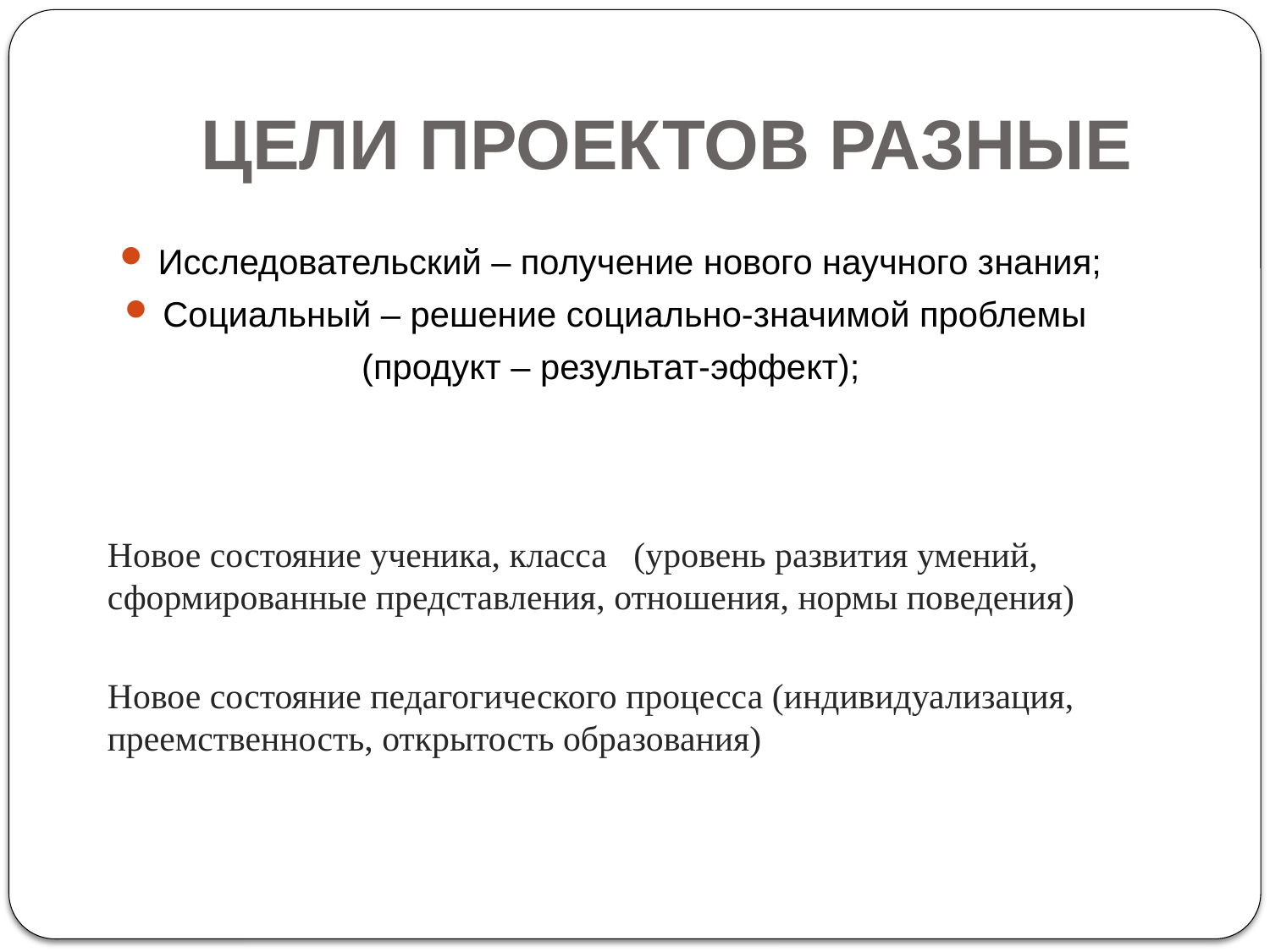

# ЦЕЛИ ПРОЕКТОВ РАЗНЫЕ
Исследовательский – получение нового научного знания;
Социальный – решение социально-значимой проблемы
(продукт – результат-эффект);
Новое состояние ученика, класса   (уровень развития умений, сформированные представления, отношения, нормы поведения)

Новое состояние педагогического процесса (индивидуализация, преемственность, открытость образования)